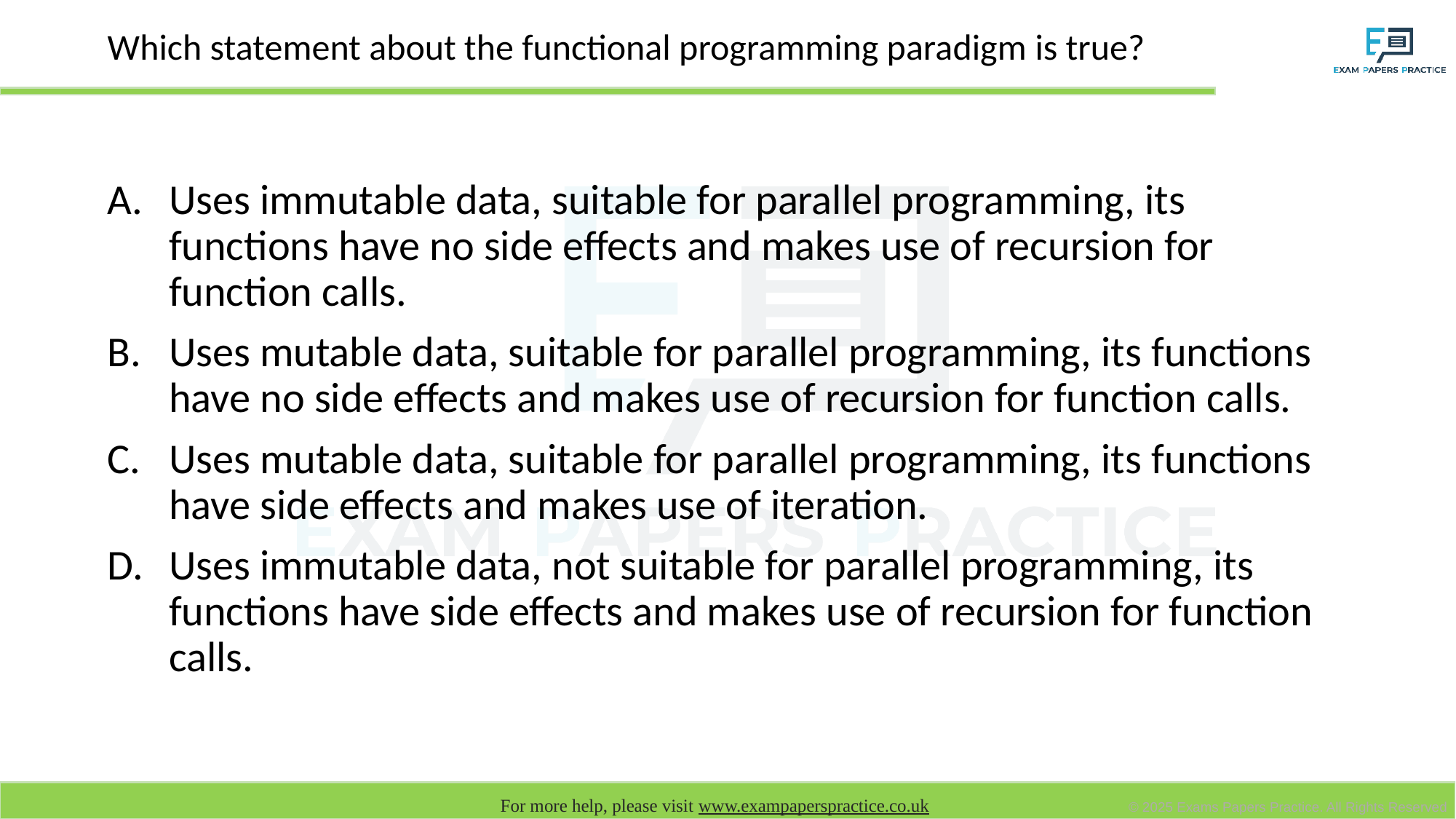

# Which statement about the functional programming paradigm is true?
Uses immutable data, suitable for parallel programming, its functions have no side effects and makes use of recursion for function calls.
Uses mutable data, suitable for parallel programming, its functions have no side effects and makes use of recursion for function calls.
Uses mutable data, suitable for parallel programming, its functions have side effects and makes use of iteration.
Uses immutable data, not suitable for parallel programming, its functions have side effects and makes use of recursion for function calls.